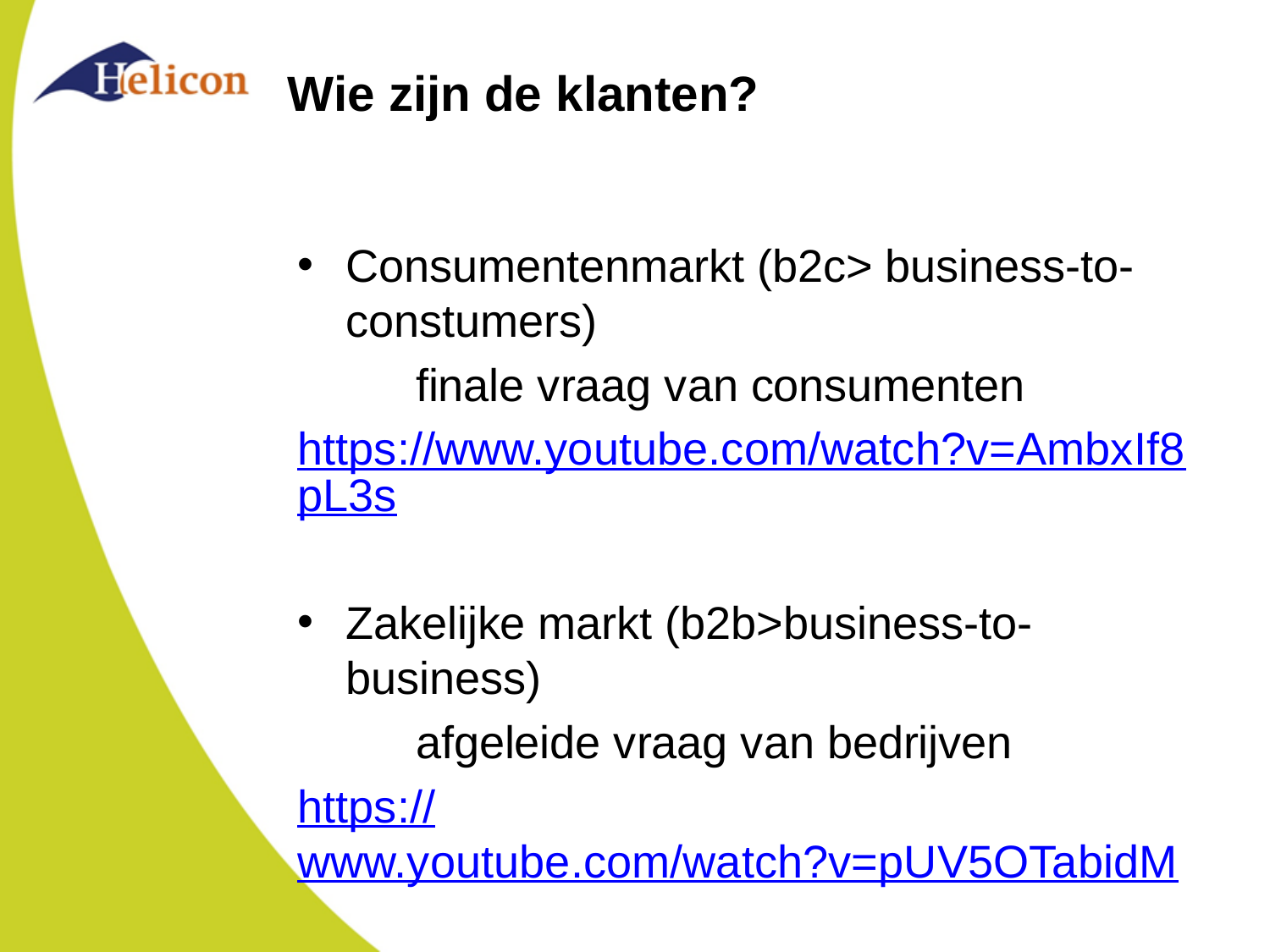

# Wie zijn de klanten?

Consumentenmarkt (b2c> business-to-constumers)
	finale vraag van consumenten
https://www.youtube.com/watch?v=AmbxIf8pL3s

Zakelijke markt (b2b>business-to-business)
	afgeleide vraag van bedrijven
https://www.youtube.com/watch?v=pUV5OTabidM